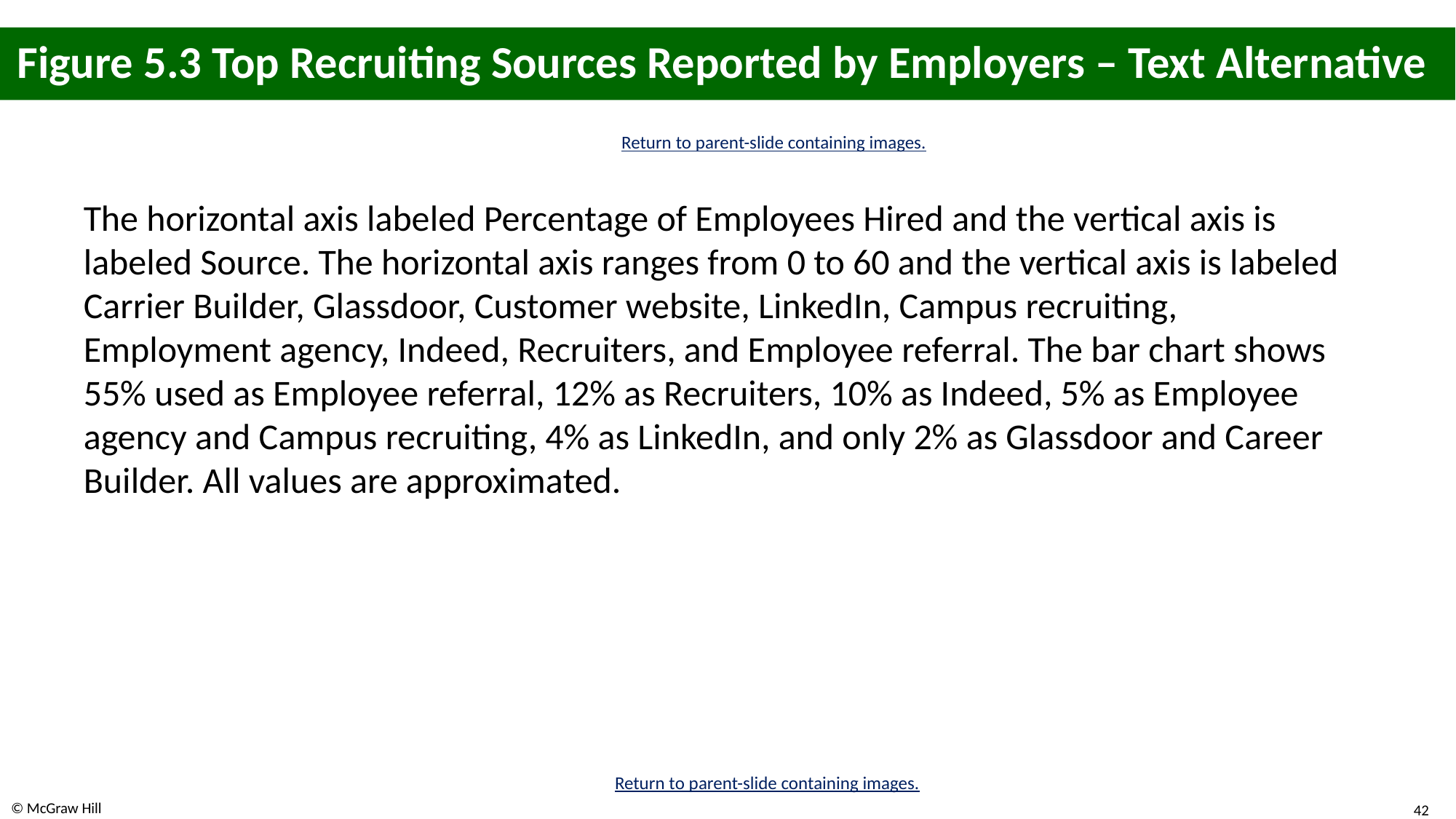

# Figure 5.3 Top Recruiting Sources Reported by Employers – Text Alternative
Return to parent-slide containing images.
The horizontal axis labeled Percentage of Employees Hired and the vertical axis is labeled Source. The horizontal axis ranges from 0 to 60 and the vertical axis is labeled Carrier Builder, Glassdoor, Customer website, LinkedIn, Campus recruiting, Employment agency, Indeed, Recruiters, and Employee referral. The bar chart shows 55% used as Employee referral, 12% as Recruiters, 10% as Indeed, 5% as Employee agency and Campus recruiting, 4% as LinkedIn, and only 2% as Glassdoor and Career Builder. All values are approximated.
Return to parent-slide containing images.